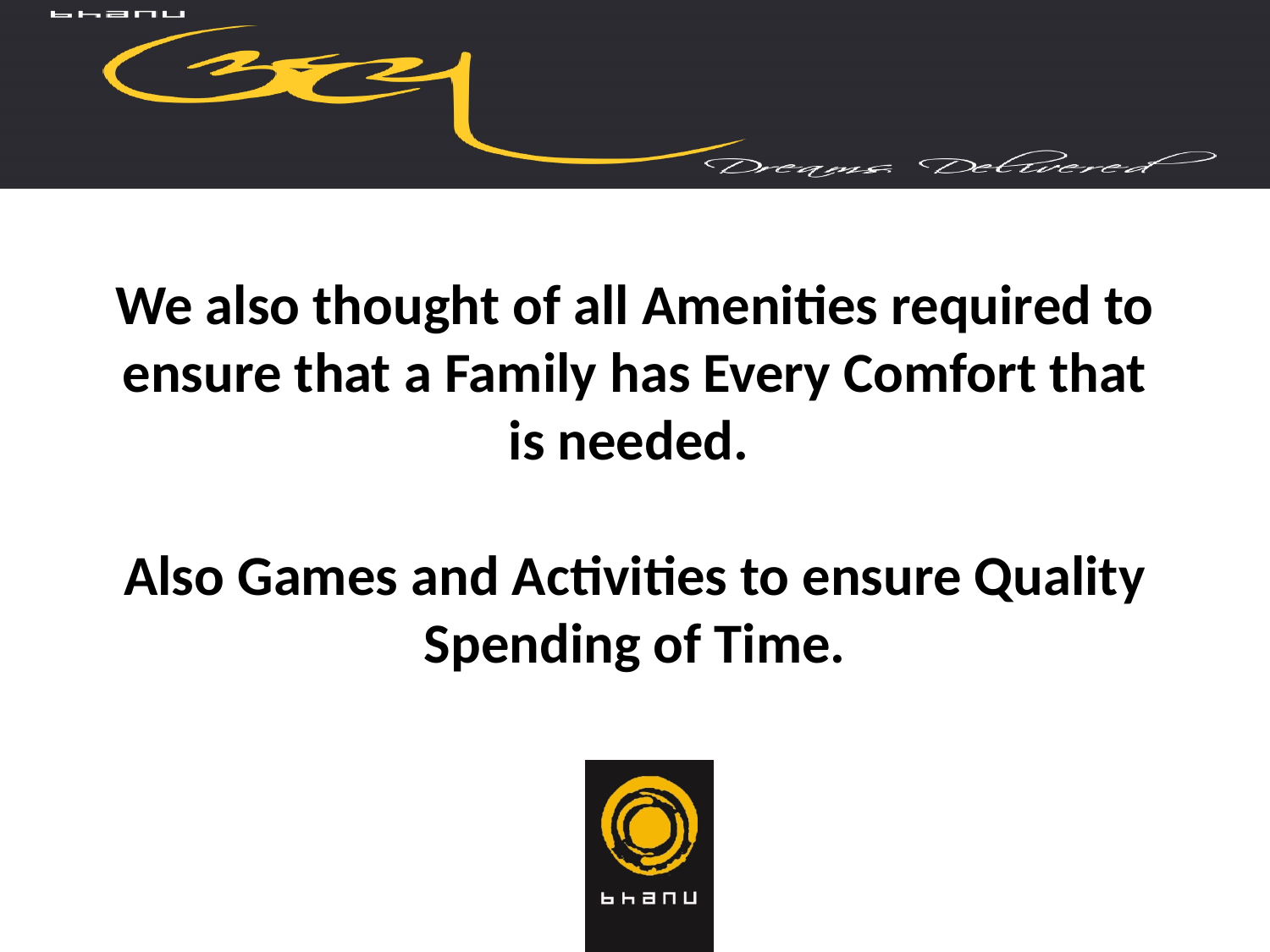

# We also thought of all Amenities required to ensure that a Family has Every Comfort that is needed. Also Games and Activities to ensure Quality Spending of Time.